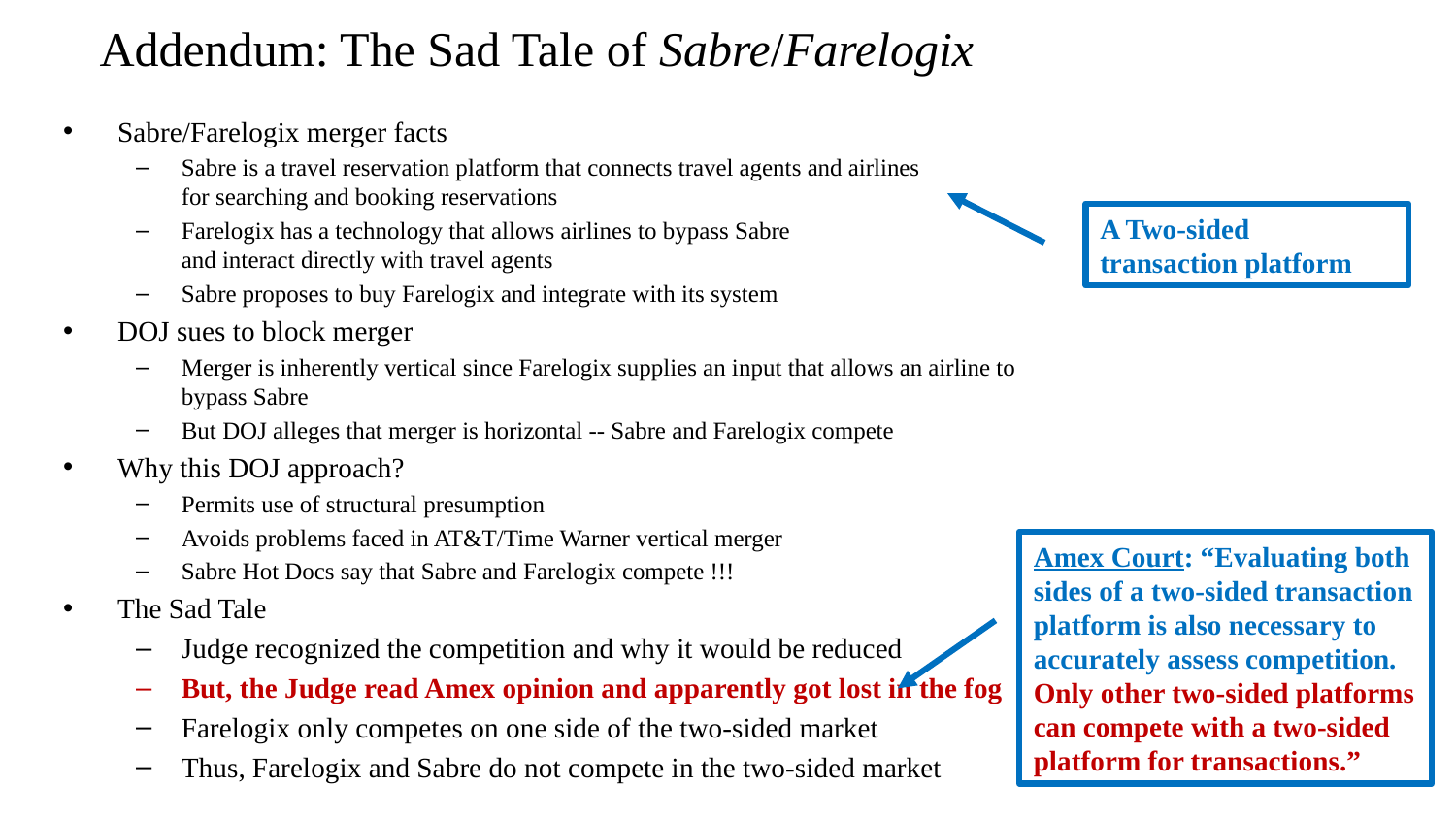

# Addendum: The Sad Tale of Sabre/Farelogix
Sabre/Farelogix merger facts
Sabre is a travel reservation platform that connects travel agents and airlines
for searching and booking reservations
Farelogix has a technology that allows airlines to bypass Sabre
and interact directly with travel agents
Sabre proposes to buy Farelogix and integrate with its system
DOJ sues to block merger
Merger is inherently vertical since Farelogix supplies an input that allows an airline to bypass Sabre
But DOJ alleges that merger is horizontal -- Sabre and Farelogix compete
Why this DOJ approach?
Permits use of structural presumption
Avoids problems faced in AT&T/Time Warner vertical merger
Sabre Hot Docs say that Sabre and Farelogix compete !!!
The Sad Tale
Judge recognized the competition and why it would be reduced
But, the Judge read Amex opinion and apparently got lost in the fog
Farelogix only competes on one side of the two-sided market
Thus, Farelogix and Sabre do not compete in the two-sided market

A Two-sided transaction platform
Amex Court: “Evaluating both sides of a two-sided transaction platform is also necessary to accurately assess competition. Only other two-sided platforms can compete with a two-sided platform for transactions.”